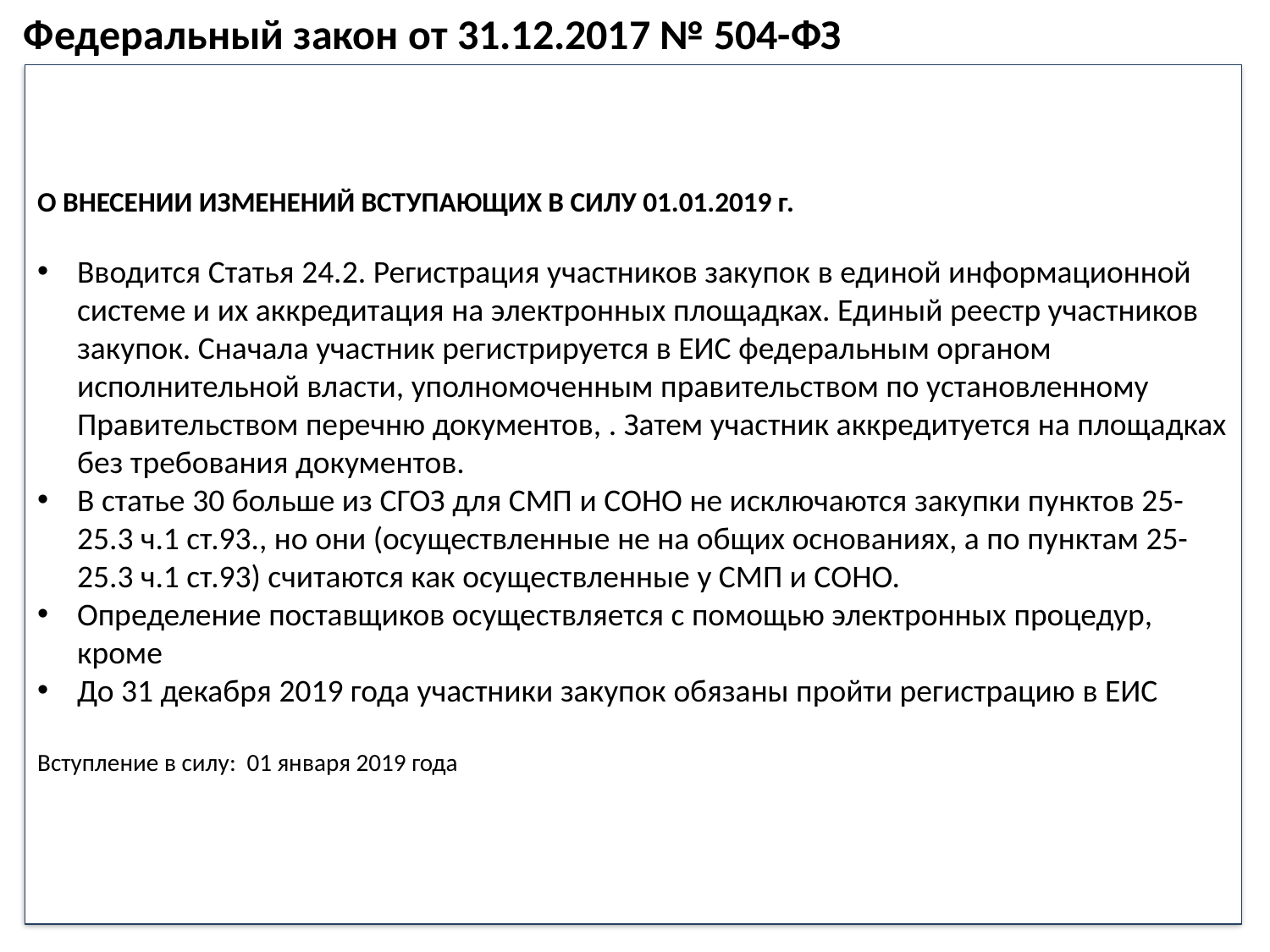

Федеральный закон от 31.12.2017 № 504-ФЗ
О ВНЕСЕНИИ ИЗМЕНЕНИЙ ВСТУПАЮЩИХ В СИЛУ 01.01.2019 г.

Вводится Статья 24.2. Регистрация участников закупок в единой информационной системе и их аккредитация на электронных площадках. Единый реестр участников закупок. Сначала участник регистрируется в ЕИС федеральным органом исполнительной власти, уполномоченным правительством по установленному Правительством перечню документов, . Затем участник аккредитуется на площадках без требования документов.
В статье 30 больше из СГОЗ для СМП и СОНО не исключаются закупки пунктов 25-25.3 ч.1 ст.93., но они (осуществленные не на общих основаниях, а по пунктам 25-25.3 ч.1 ст.93) считаются как осуществленные у СМП и СОНО.
Определение поставщиков осуществляется с помощью электронных процедур, кроме
До 31 декабря 2019 года участники закупок обязаны пройти регистрацию в ЕИС

Вступление в силу:  01 января 2019 года

88